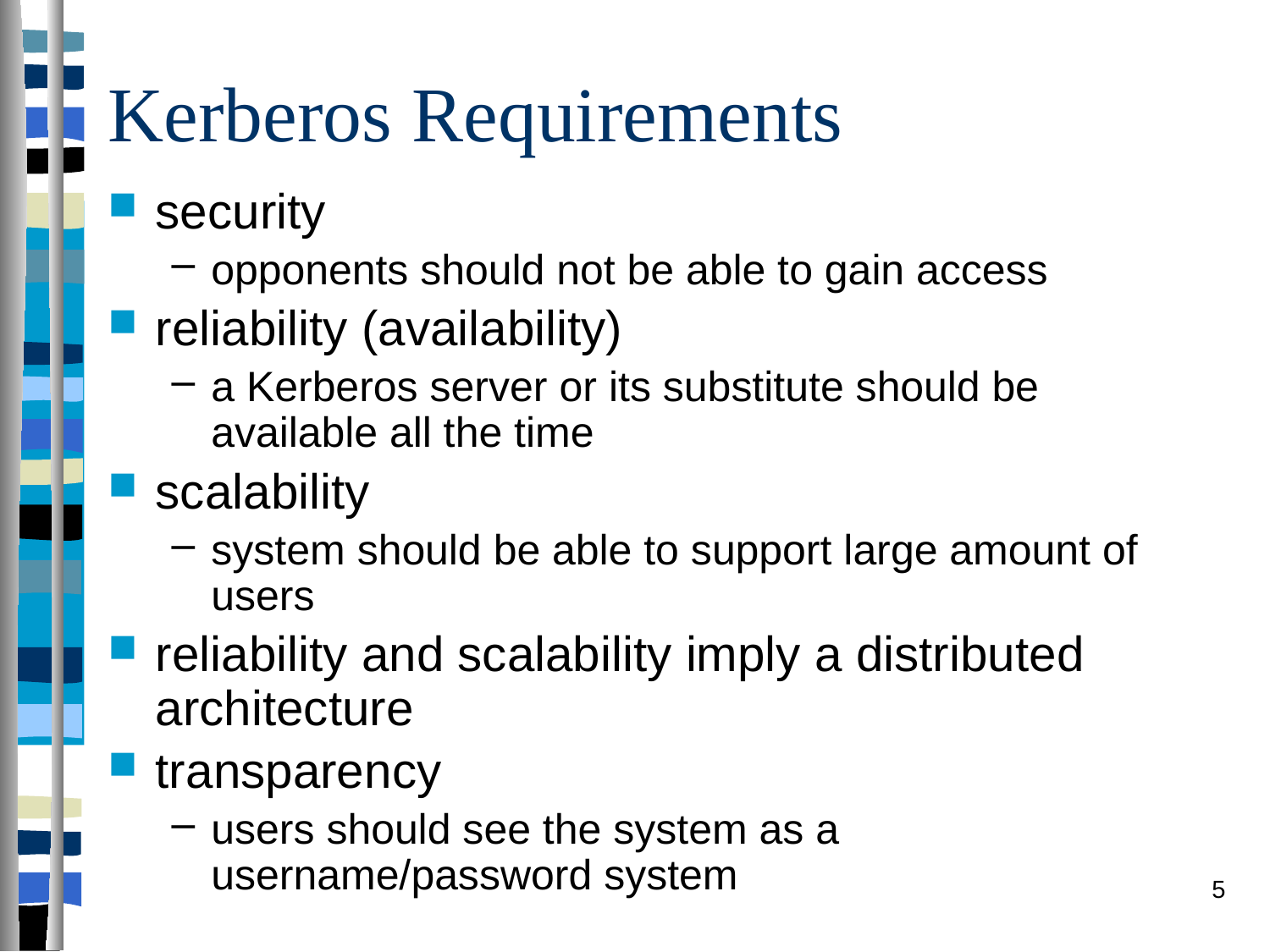

# Kerberos Requirements
security
opponents should not be able to gain access
reliability (availability)
a Kerberos server or its substitute should be available all the time
scalability
system should be able to support large amount of users
reliability and scalability imply a distributed architecture
transparency
users should see the system as a username/password system
5